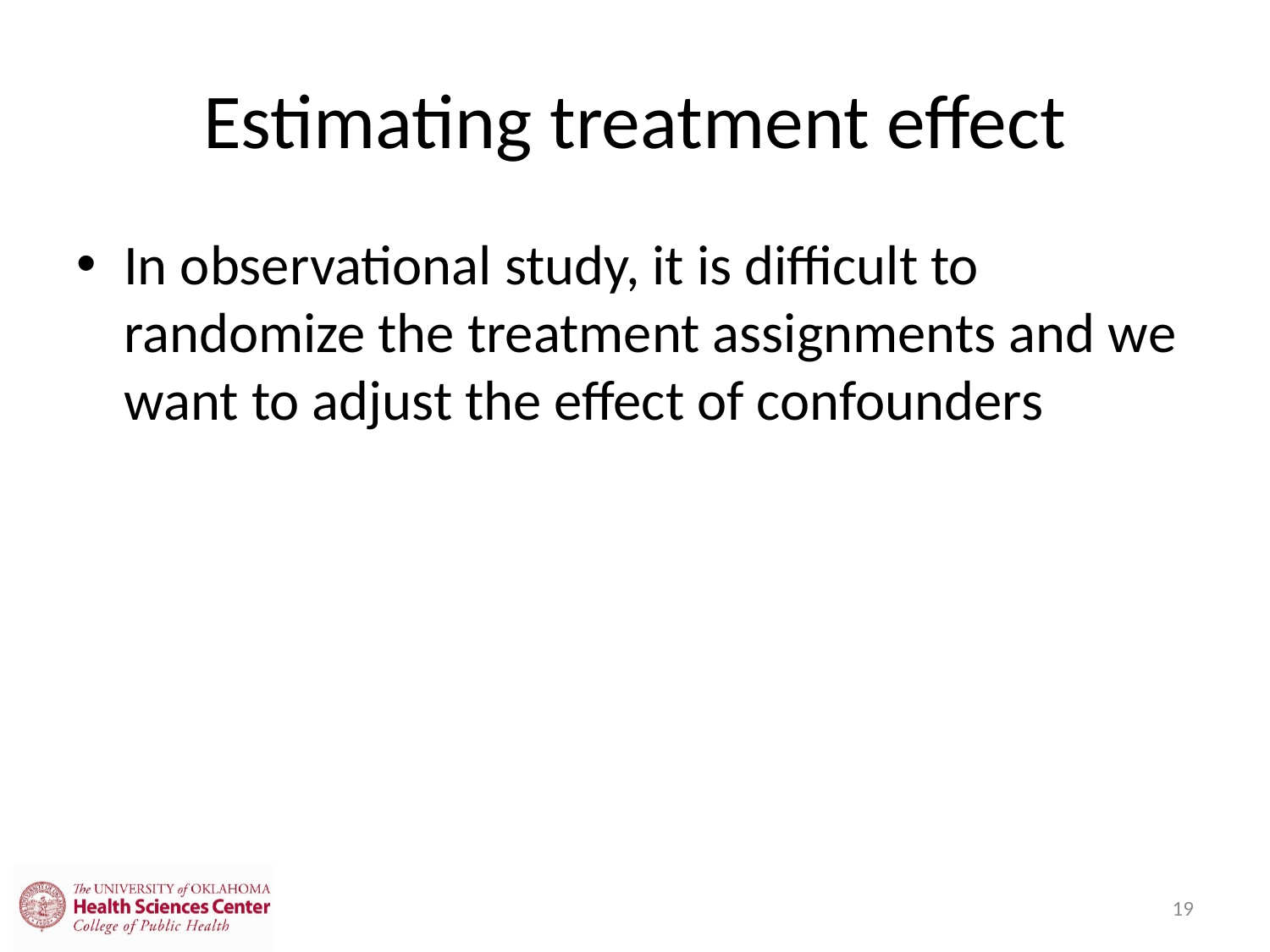

# Estimating treatment effect
In observational study, it is difficult to randomize the treatment assignments and we want to adjust the effect of confounders

19